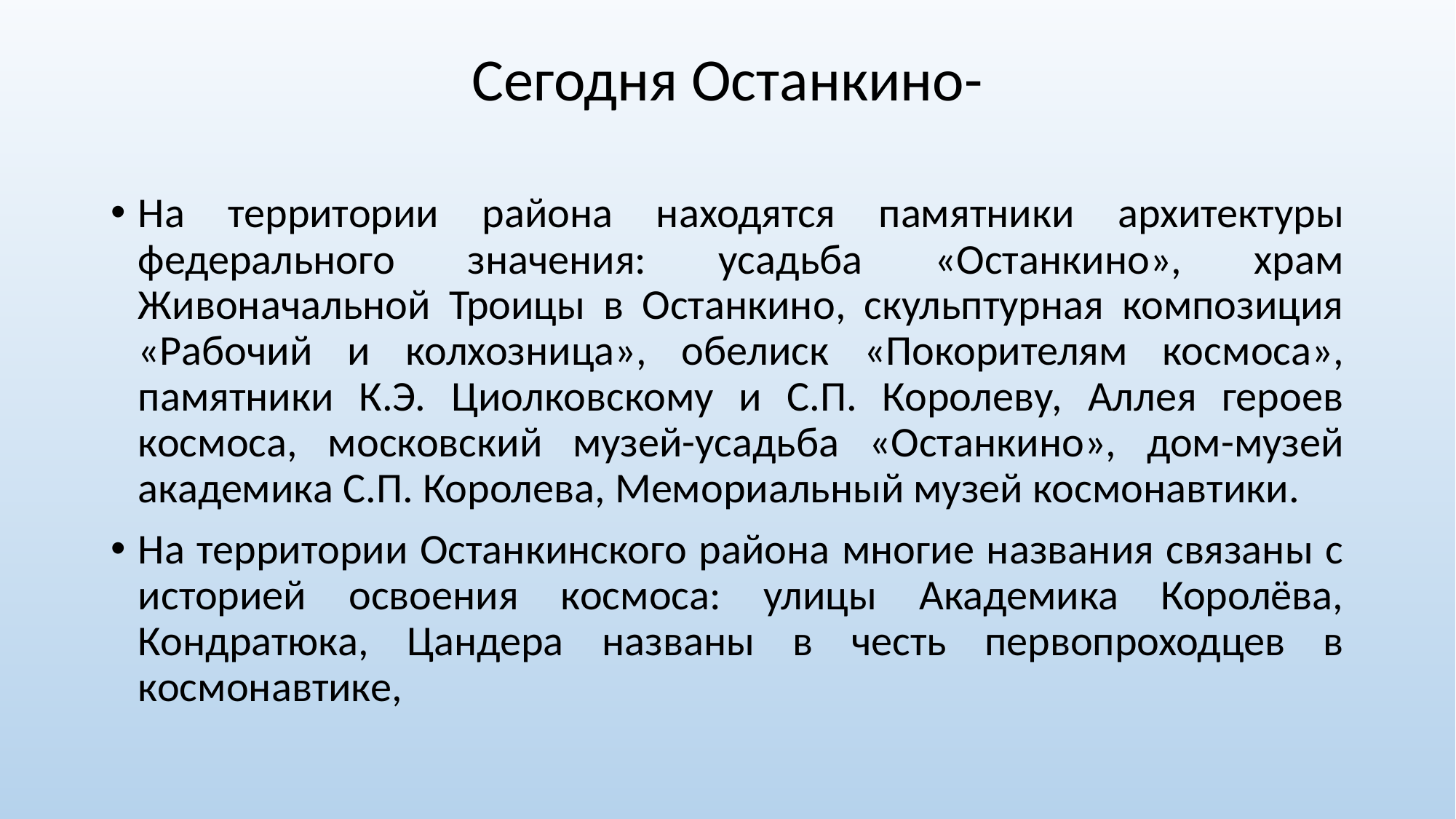

Сегодня Останкино-

На территории района находятся памятники архитектуры федерального значения: усадьба «Останкино», храм Живоначальной Троицы в Останкино, скульптурная композиция «Рабочий и колхозница», обелиск «Покорителям космоса», памятники К.Э. Циолковскому и С.П. Королеву, Аллея героев космоса, московский музей-усадьба «Останкино», дом-музей академика С.П. Королева, Мемориальный музей космонавтики.
На территории Останкинского района многие названия связаны с историей освоения космоса: улицы Академика Королёва, Кондратюка, Цандера названы в честь первопроходцев в космонавтике,